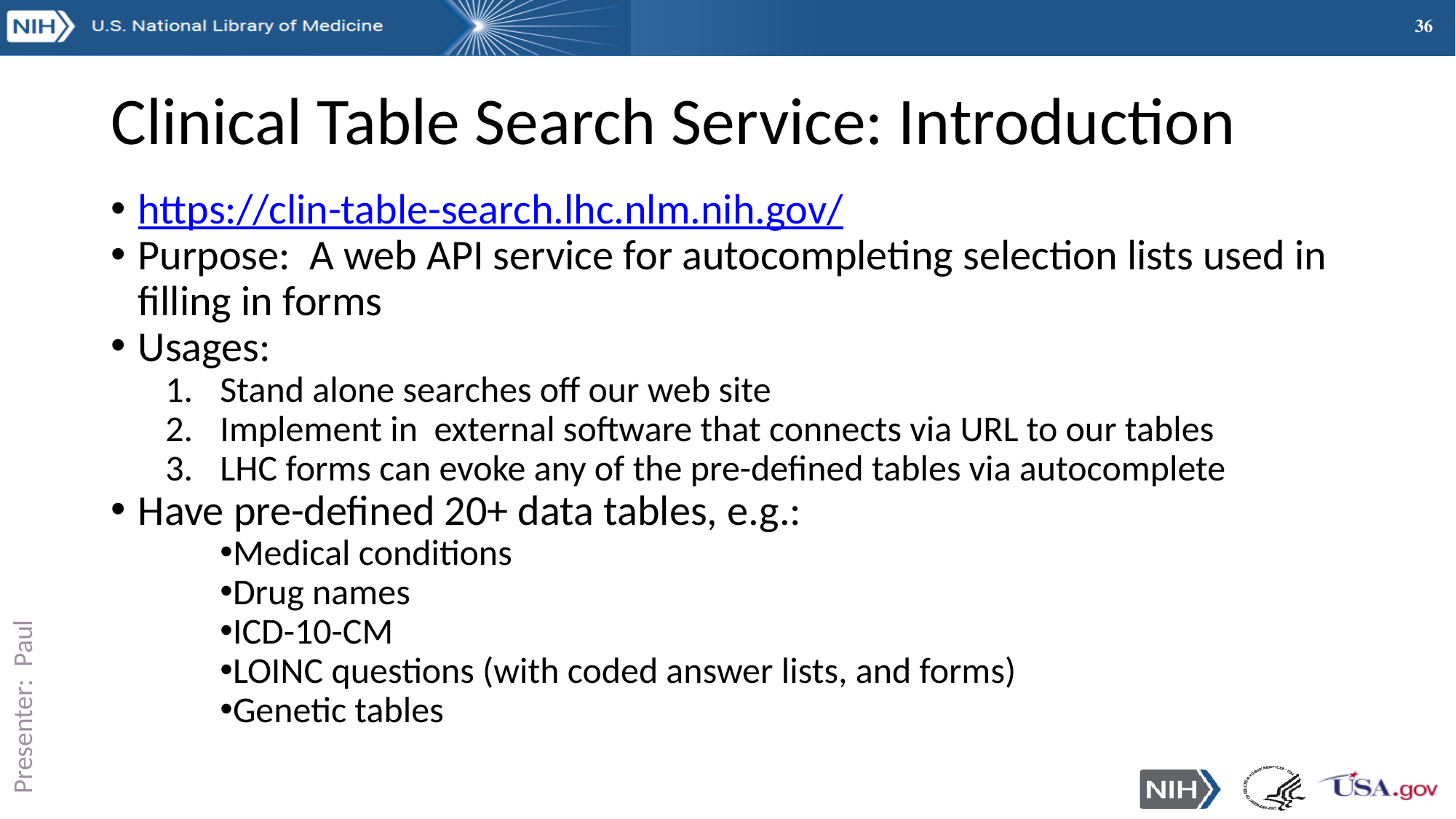

# Clinical Table Search Service: Introduction
https://clin-table-search.lhc.nlm.nih.gov/
Purpose:  A web API service for autocompleting selection lists used in filling in forms
Usages:
Stand alone searches off our web site
Implement in  external software that connects via URL to our tables
LHC forms can evoke any of the pre-defined tables via autocomplete
Have pre-defined 20+ data tables, e.g.:
Medical conditions
Drug names
ICD-10-CM
LOINC questions (with coded answer lists, and forms)
Genetic tables

Presenter:  Paul